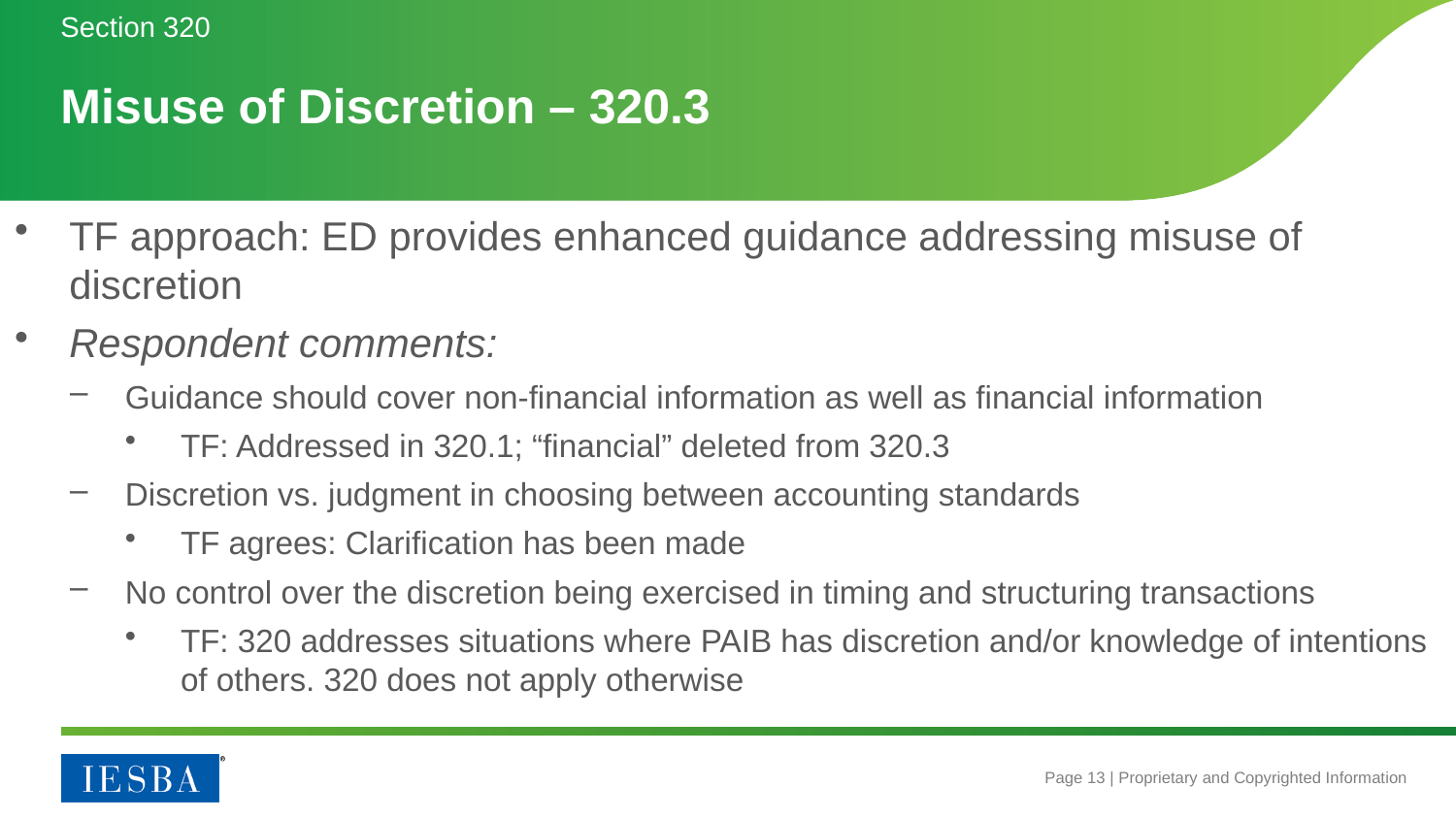

Section 320
# Misuse of Discretion – 320.3
TF approach: ED provides enhanced guidance addressing misuse of discretion
Respondent comments:
Guidance should cover non-financial information as well as financial information
TF: Addressed in 320.1; “financial” deleted from 320.3
Discretion vs. judgment in choosing between accounting standards
TF agrees: Clarification has been made
No control over the discretion being exercised in timing and structuring transactions
TF: 320 addresses situations where PAIB has discretion and/or knowledge of intentions of others. 320 does not apply otherwise